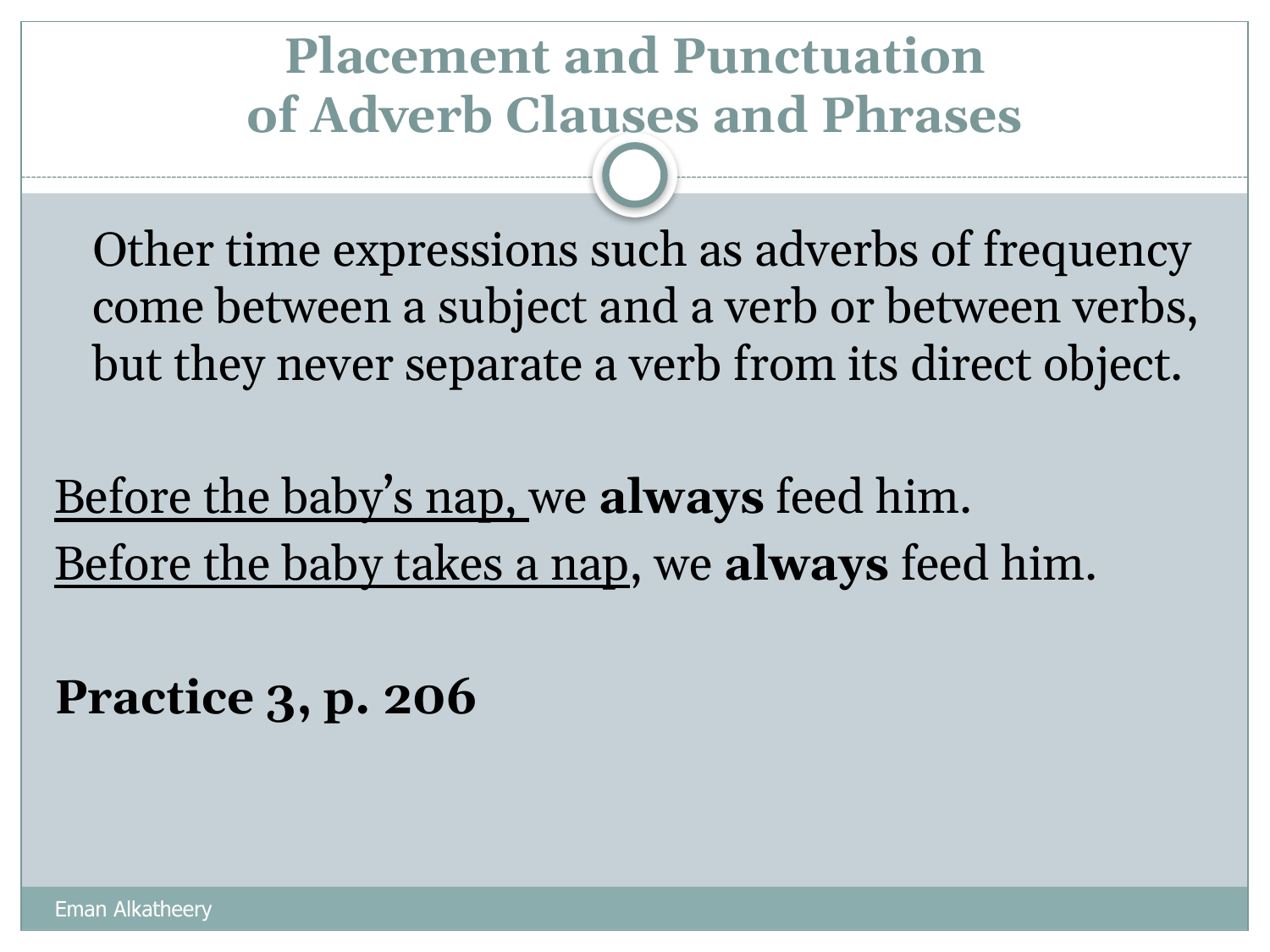

# Placement and Punctuation of Adverb Clauses and Phrases
	Other time expressions such as adverbs of frequency come between a subject and a verb or between verbs, but they never separate a verb from its direct object.

Before the baby’s nap, we always feed him.
Before the baby takes a nap, we always feed him.

Practice 3, p. 206

Eman Alkatheery